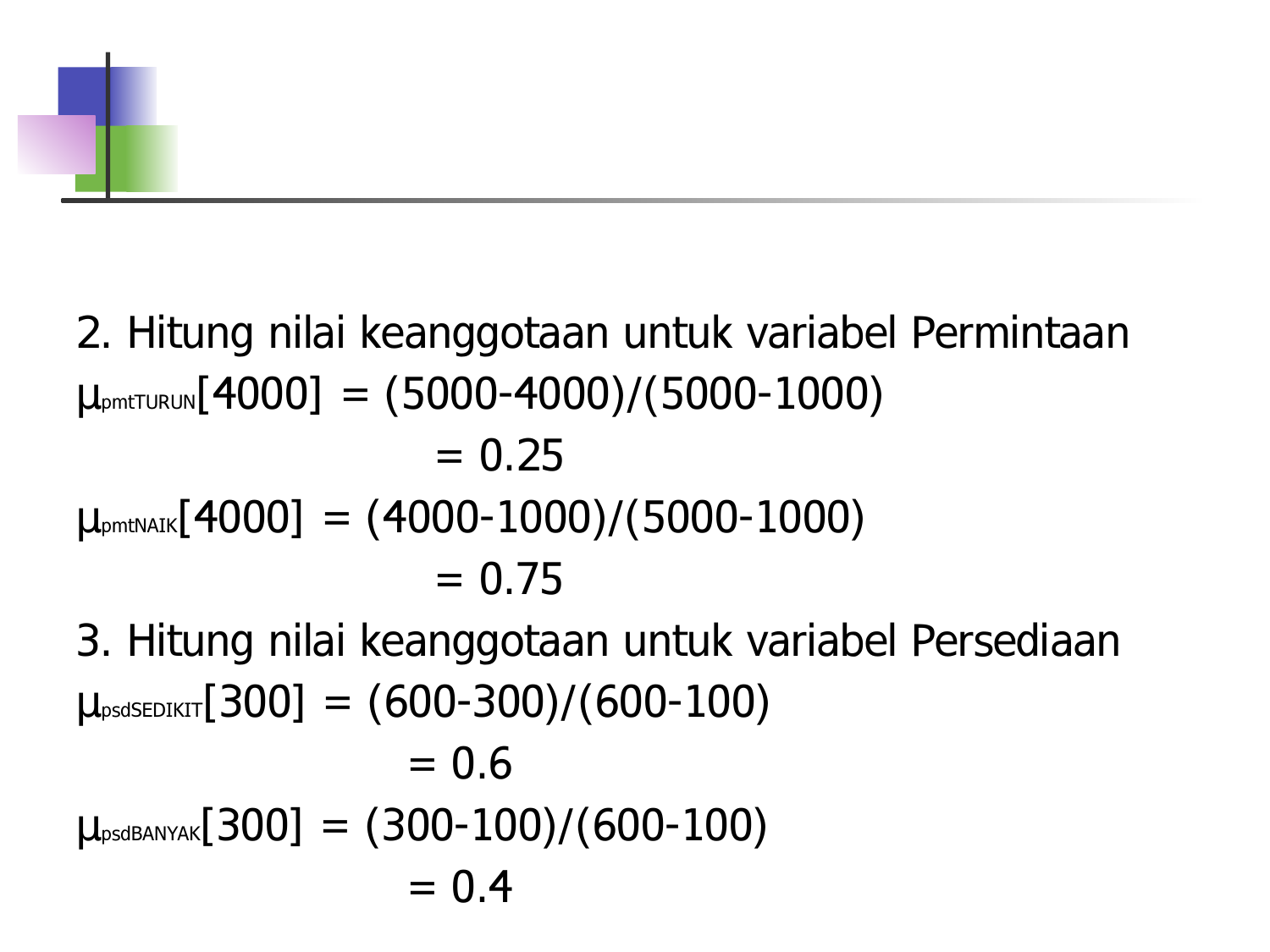

2. Hitung nilai keanggotaan untuk variabel Permintaan
µpmtTURUN[4000] = (5000-4000)/(5000-1000)
                          = 0.25
µpmtNAIK[4000] = (4000-1000)/(5000-1000)
                          = 0.75
3. Hitung nilai keanggotaan untuk variabel Persediaan
µpsdSEDIKIT[300] = (600-300)/(600-100)
                        = 0.6
µpsdBANYAK[300] = (300-100)/(600-100)
                        = 0.4